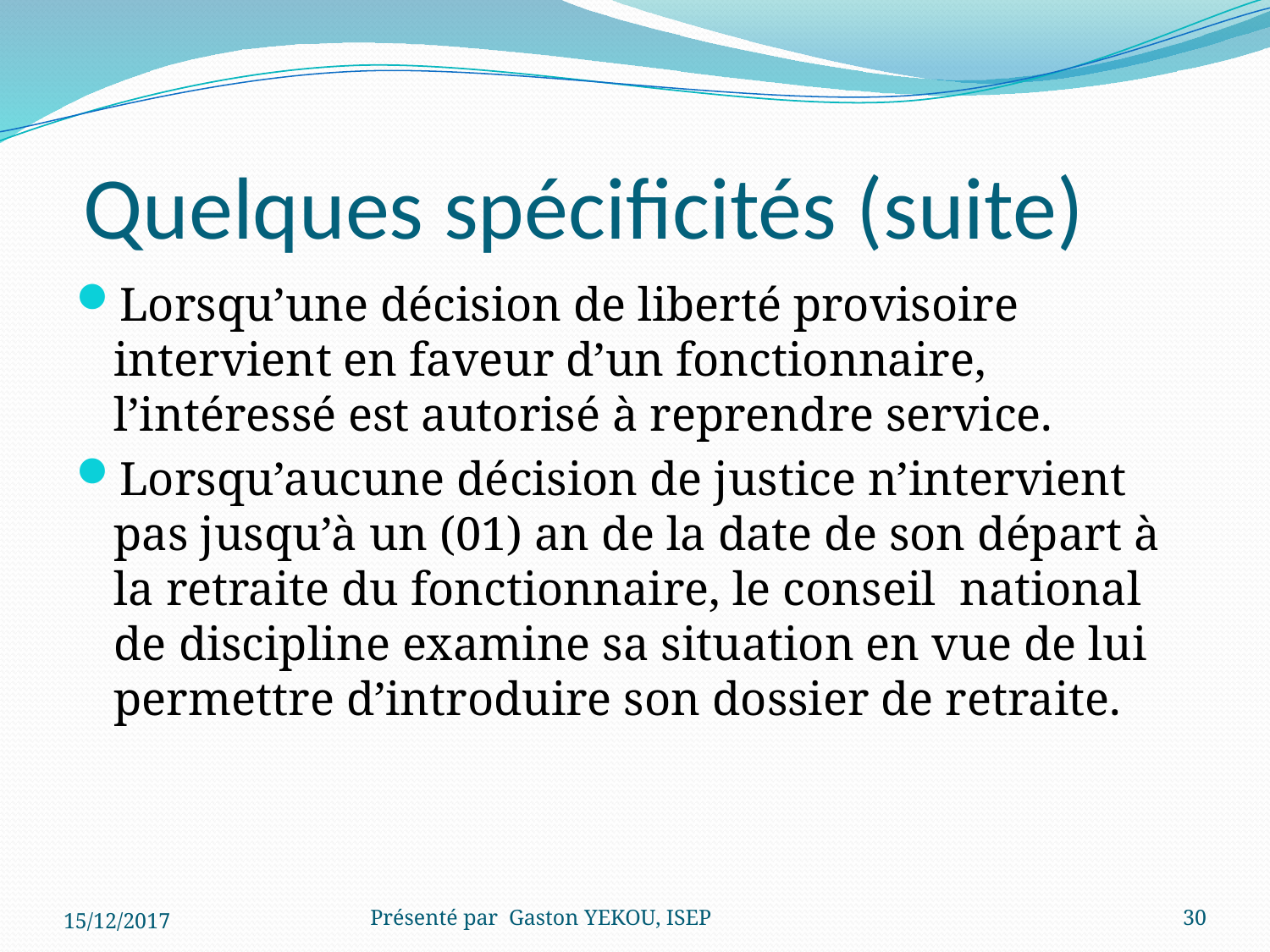

# Quelques spécificités (suite)
Lorsqu’une décision de liberté provisoire intervient en faveur d’un fonctionnaire, l’intéressé est autorisé à reprendre service.
Lorsqu’aucune décision de justice n’intervient  pas jusqu’à un (01) an de la date de son départ à la retraite du fonctionnaire, le conseil  national de discipline examine sa situation en vue de lui permettre d’introduire son dossier de retraite.

15/12/2017
Présenté par  Gaston YEKOU, ISEP
30